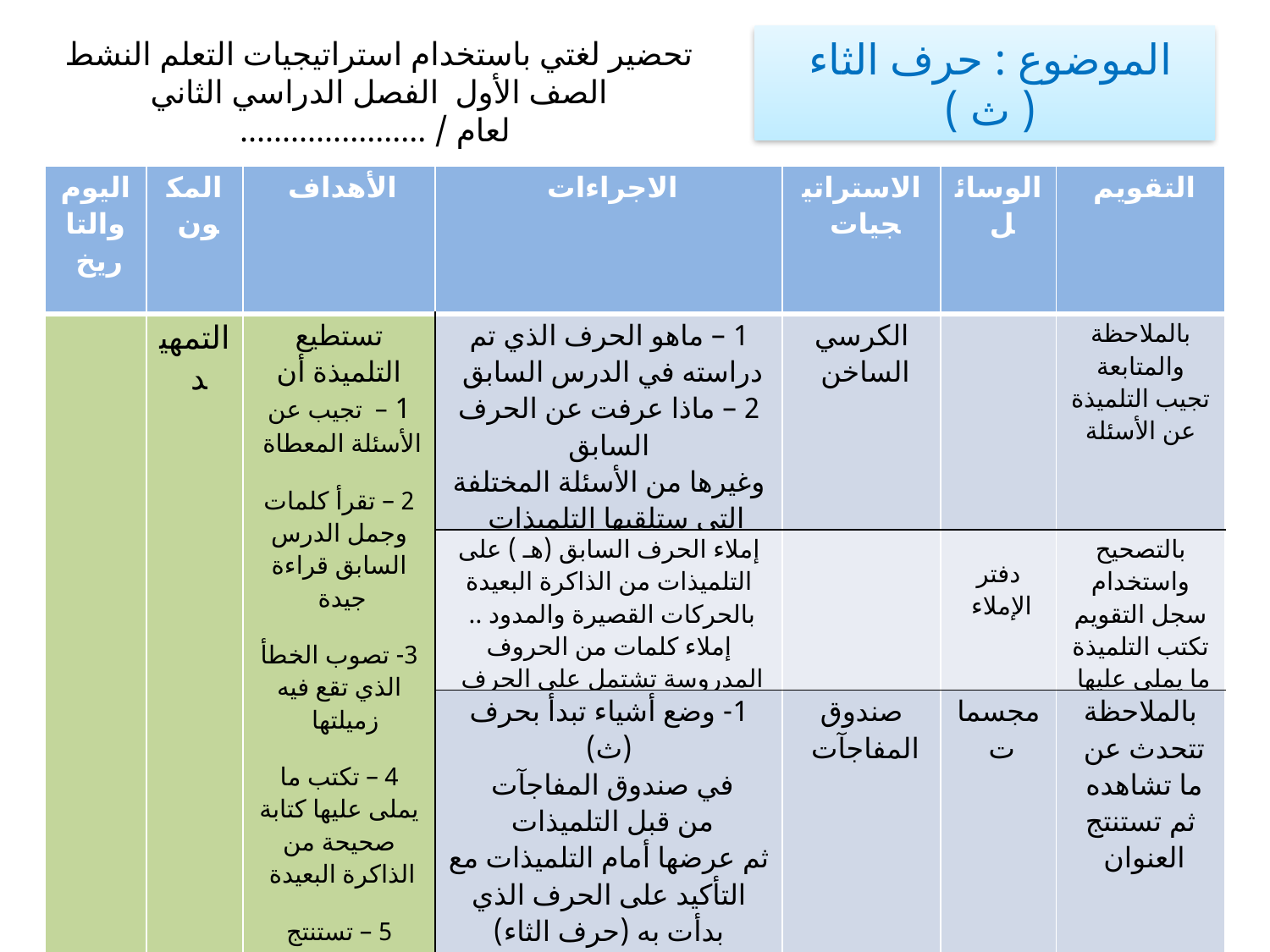

الموضوع : حرف الثاء  ( ث )
تحضير لغتي باستخدام استراتيجيات التعلم النشط
الصف الأول  الفصل الدراسي الثاني  لعام / ......................

| اليوم والتاريخ | المكون | الأهداف | الاجراءات | الاستراتيجيات | الوسائل | التقويم |
| --- | --- | --- | --- | --- | --- | --- |
|  | التمهيد | تستطيع التلميذة أن 1 – تجيب عن الأسئلة المعطاة 2 – تقرأ كلمات وجمل الدرس السابق قراءة جيدة 3- تصوب الخطأ الذي تقع فيه زميلتها 4 – تكتب ما يملى عليها كتابة صحيحة من الذاكرة البعيدة 5 – تستنتج عنوان الدرس الجديد | 1 – ماهو الحرف الذي تم دراسته في الدرس السابق 2 – ماذا عرفت عن الحرف السابق وغيرها من الأسئلة المختلفة التي ستلقيها التلميذات | الكرسي الساخن |  | بالملاحظة والمتابعة تجيب التلميذة عن الأسئلة |
|  |  |  | إملاء الحرف السابق (هـ ) على التلميذات من الذاكرة البعيدة بالحركات القصيرة والمدود .. إملاء كلمات من الحروف المدروسة تشتمل على الحرف |  | دفتر الإملاء | بالتصحيح واستخدام سجل التقويم تكتب التلميذة ما يملى عليها |
|  |  |  | 1- وضع أشياء تبدأ بحرف (ث) في صندوق المفاجآت من قبل التلميذات ثم عرضها أمام التلميذات مع التأكيد على الحرف الذي بدأت به (حرف الثاء) 2- استنتاج عنوان الدرس وتدوينه على السبورة | صندوق المفاجآت | مجسمات | بالملاحظة تتحدث عن ما تشاهده ثم تستنتج العنوان |